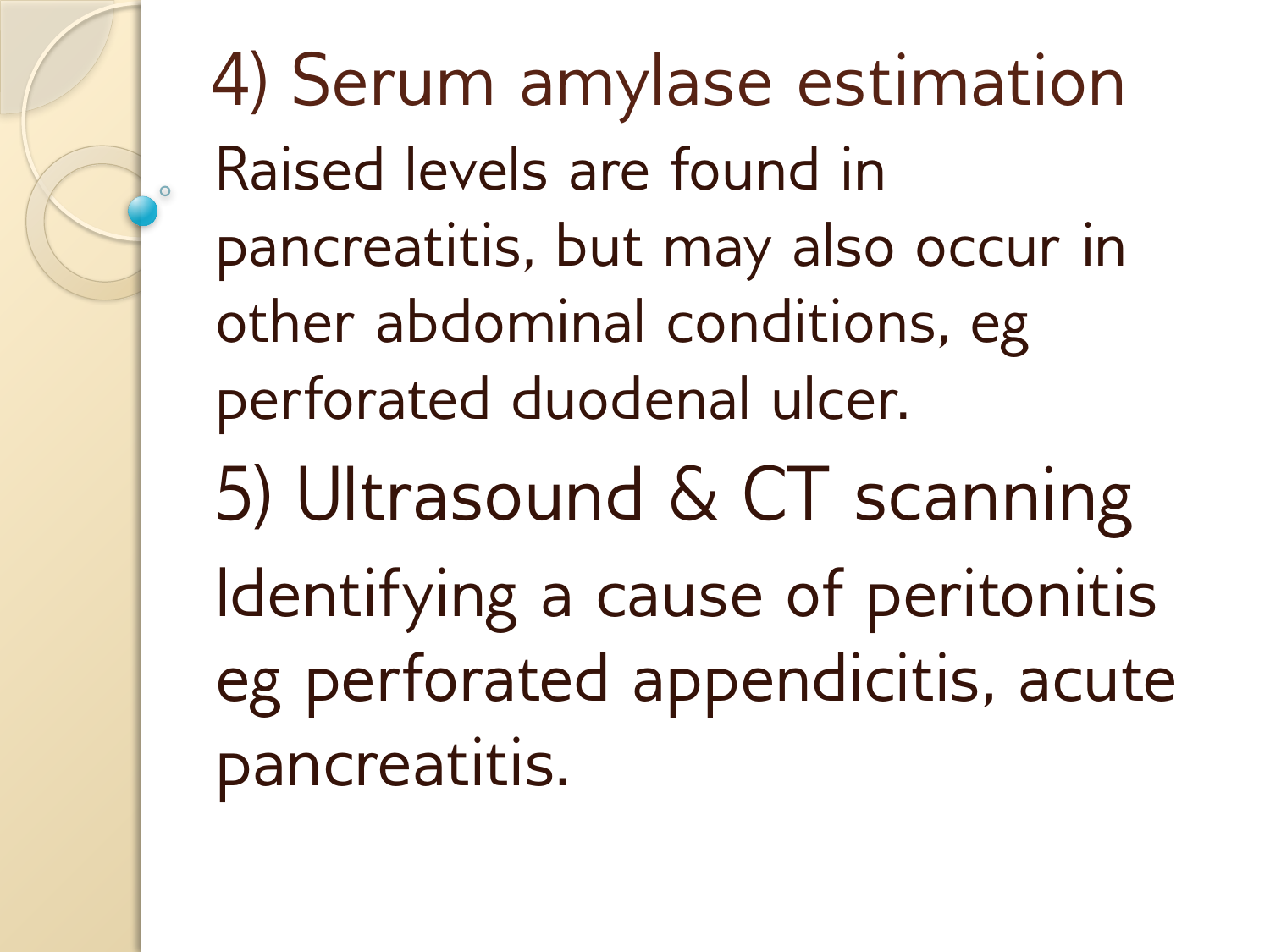

# 4) Serum amylase estimation
Raised levels are found in pancreatitis, but may also occur in other abdominal conditions, eg perforated duodenal ulcer.
5) Ultrasound & CT scanning
Identifying a cause of peritonitis eg perforated appendicitis, acute pancreatitis.